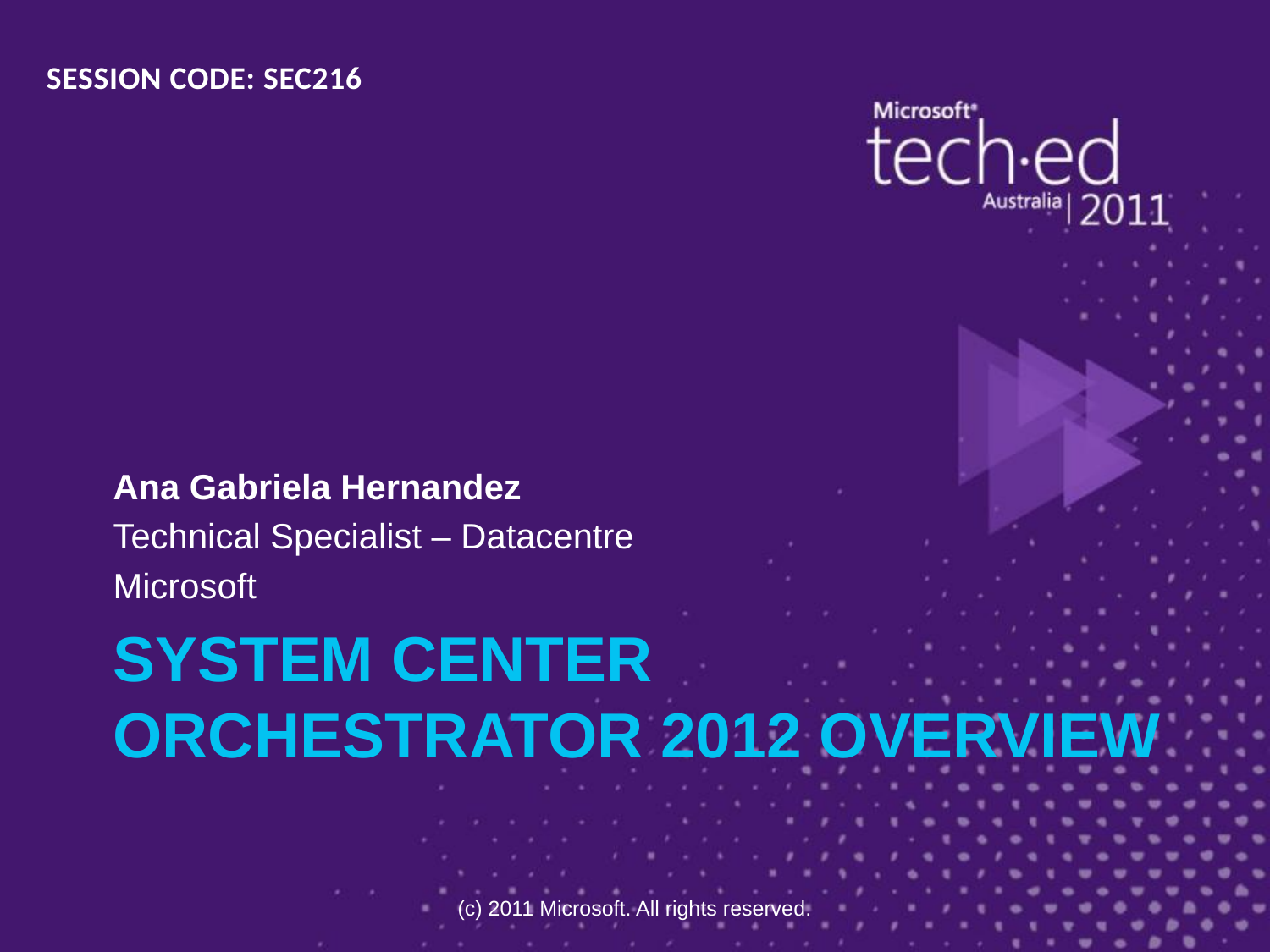

SESSION CODE: SEC216
Ana Gabriela Hernandez
Technical Specialist – Datacentre
Microsoft
# System Center orchestrator 2012 overview
(c) 2011 Microsoft. All rights reserved.